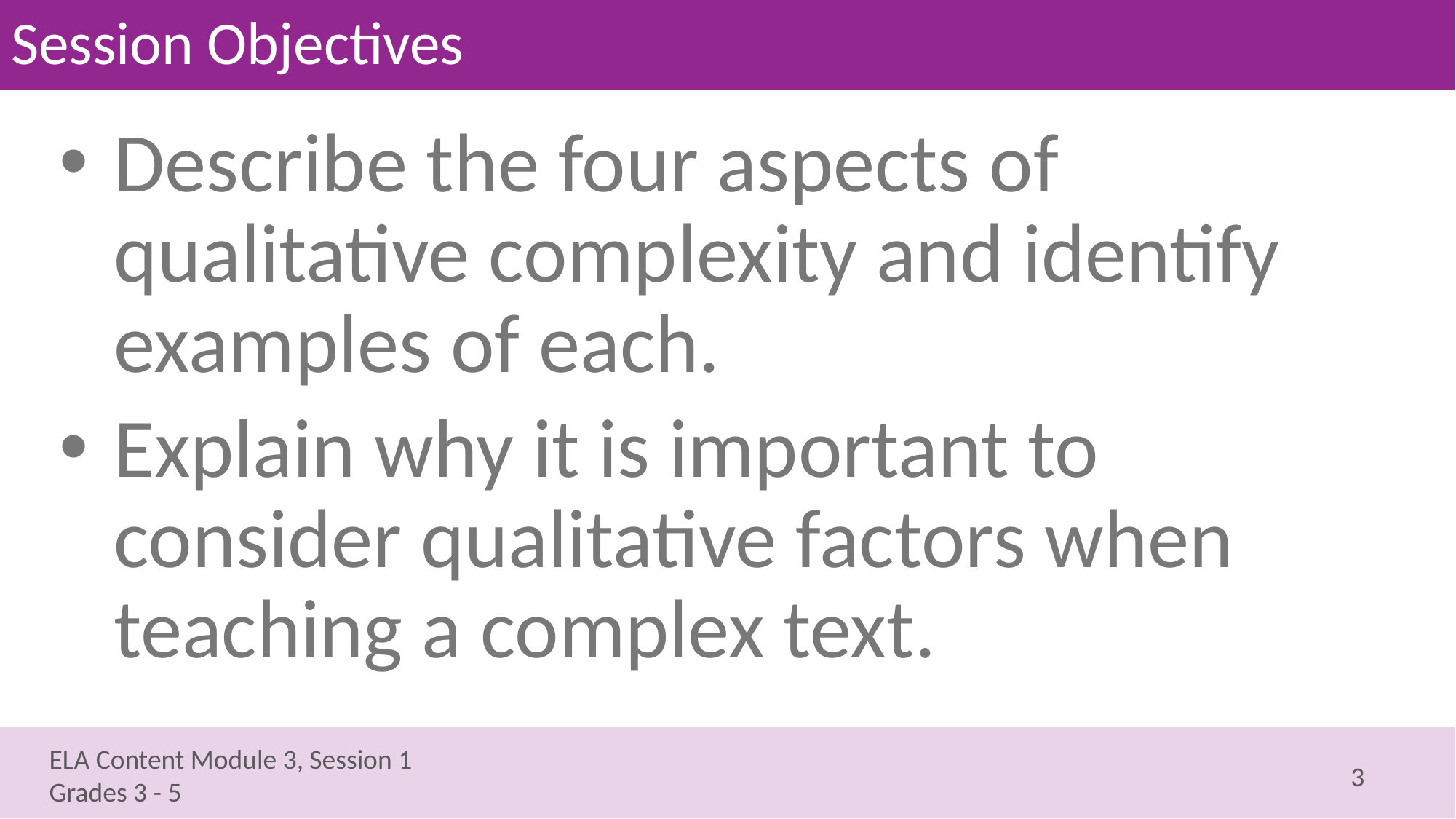

# Session Objectives
Describe the four aspects of qualitative complexity and identify examples of each.
Explain why it is important to consider qualitative factors when teaching a complex text.
3